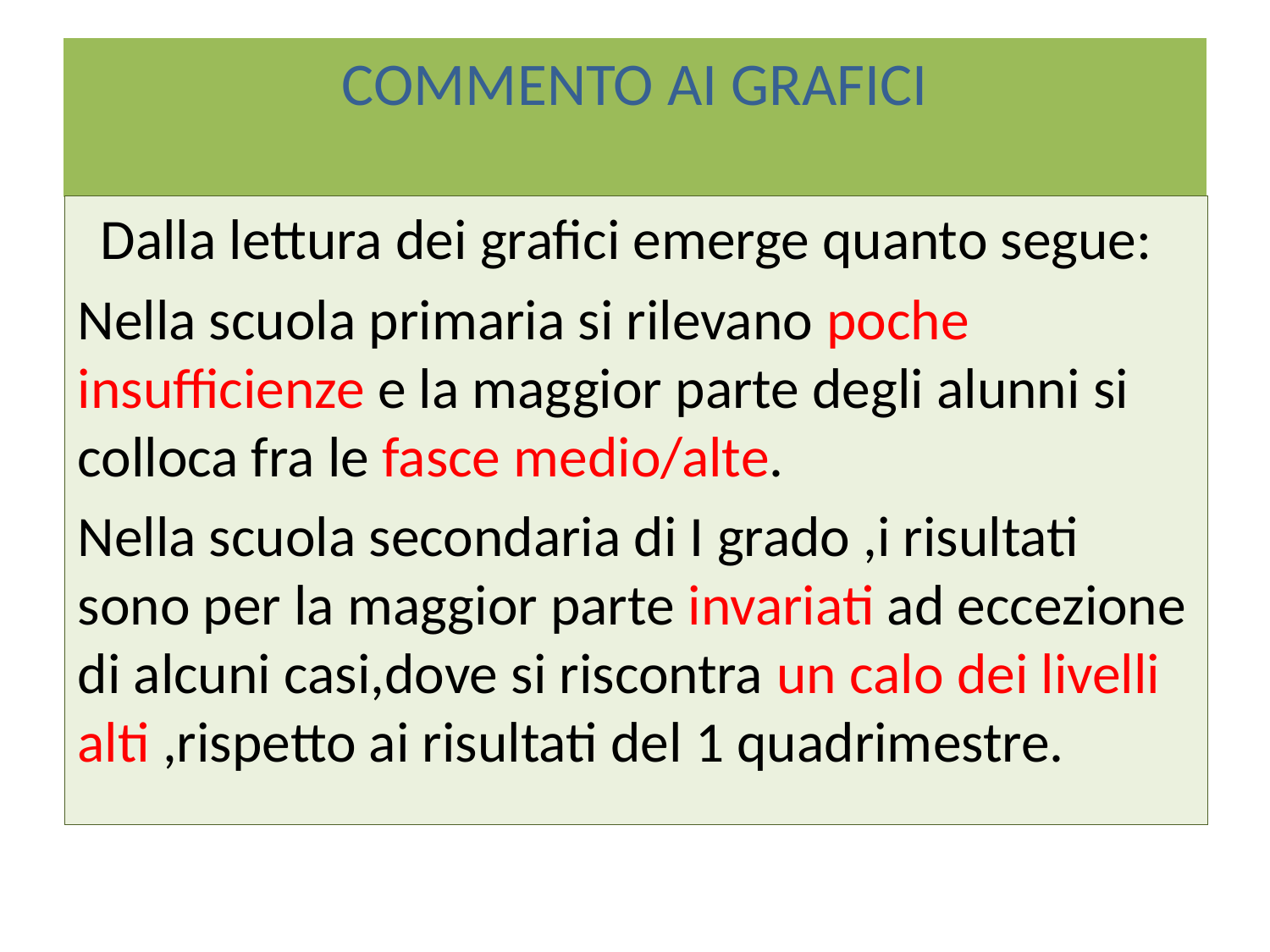

# COMMENTO AI GRAFICI
    Dalla lettura dei grafici emerge quanto segue:
Nella scuola primaria si rilevano poche insufficienze e la maggior parte degli alunni si colloca fra le fasce medio/alte.
Nella scuola secondaria di I grado ,i risultati sono per la maggior parte invariati ad eccezione di alcuni casi,dove si riscontra un calo dei livelli alti ,rispetto ai risultati del 1 quadrimestre.